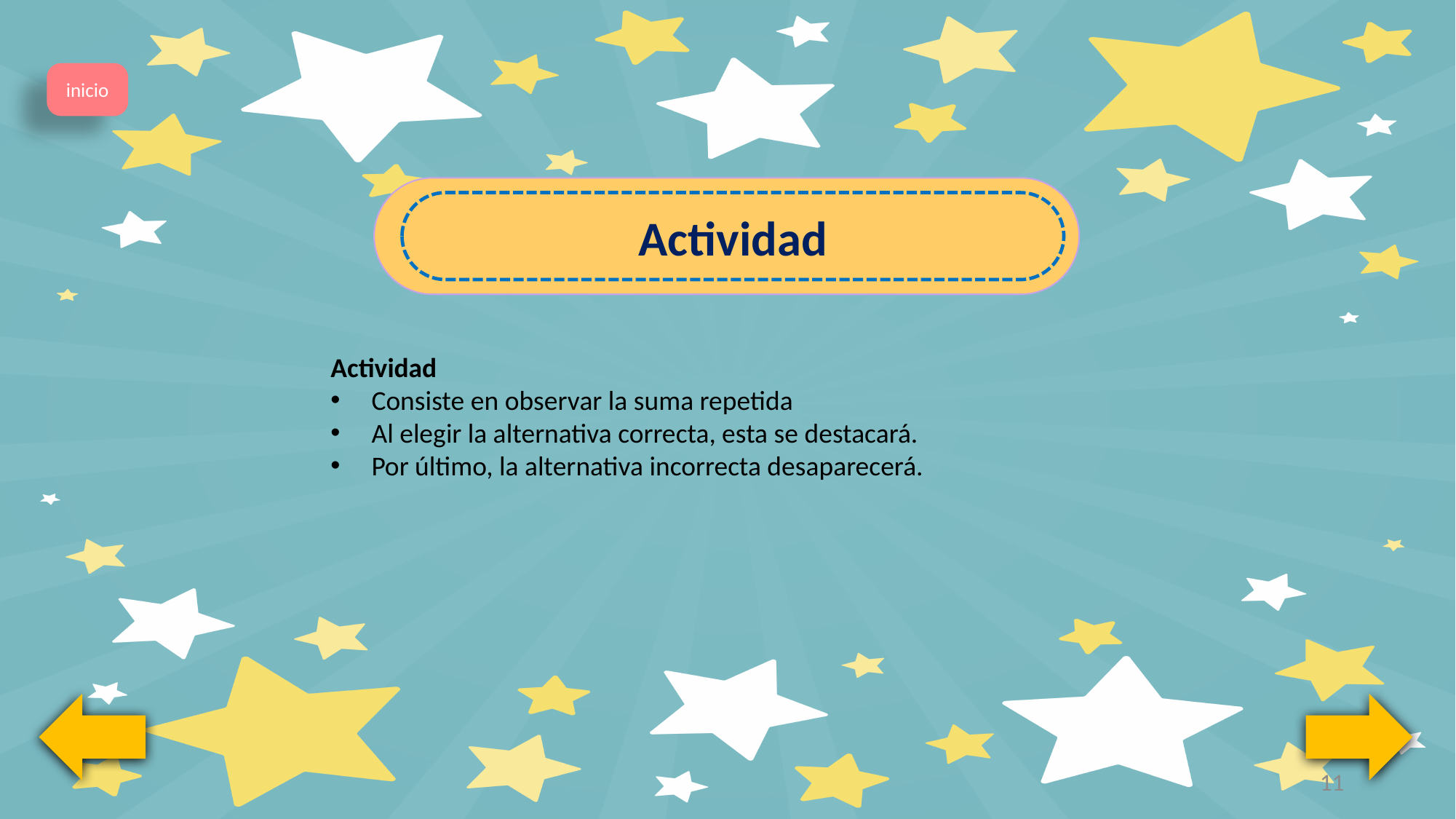

inicio

Actividad
Actividad
Consiste en observar la suma repetida
Al elegir la alternativa correcta, esta se destacará.
Por último, la alternativa incorrecta desaparecerá.

11